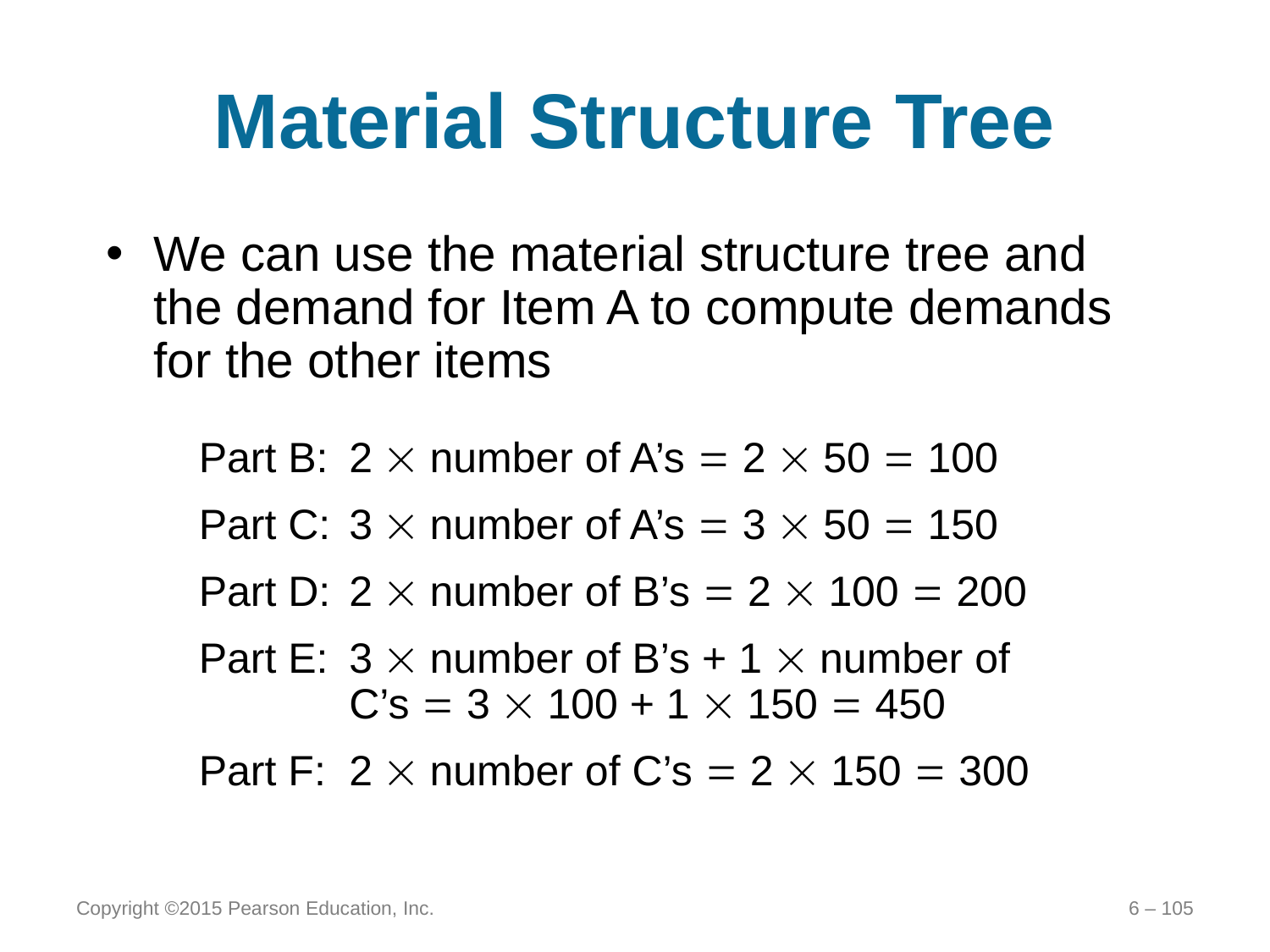

# Material Structure Tree
We can use the material structure tree and the demand for Item A to compute demands for the other items
Part B:	2 × number of A’s = 2 × 50 = 100
Part C:	3 × number of A’s = 3 × 50 = 150
Part D:	2 × number of B’s = 2 × 100 = 200
Part E:	3 × number of B’s + 1 × number of C’s = 3 × 100 + 1 × 150 = 450
Part F:	2 × number of C’s = 2 × 150 = 300
Copyright ©2015 Pearson Education, Inc.
6 – 105